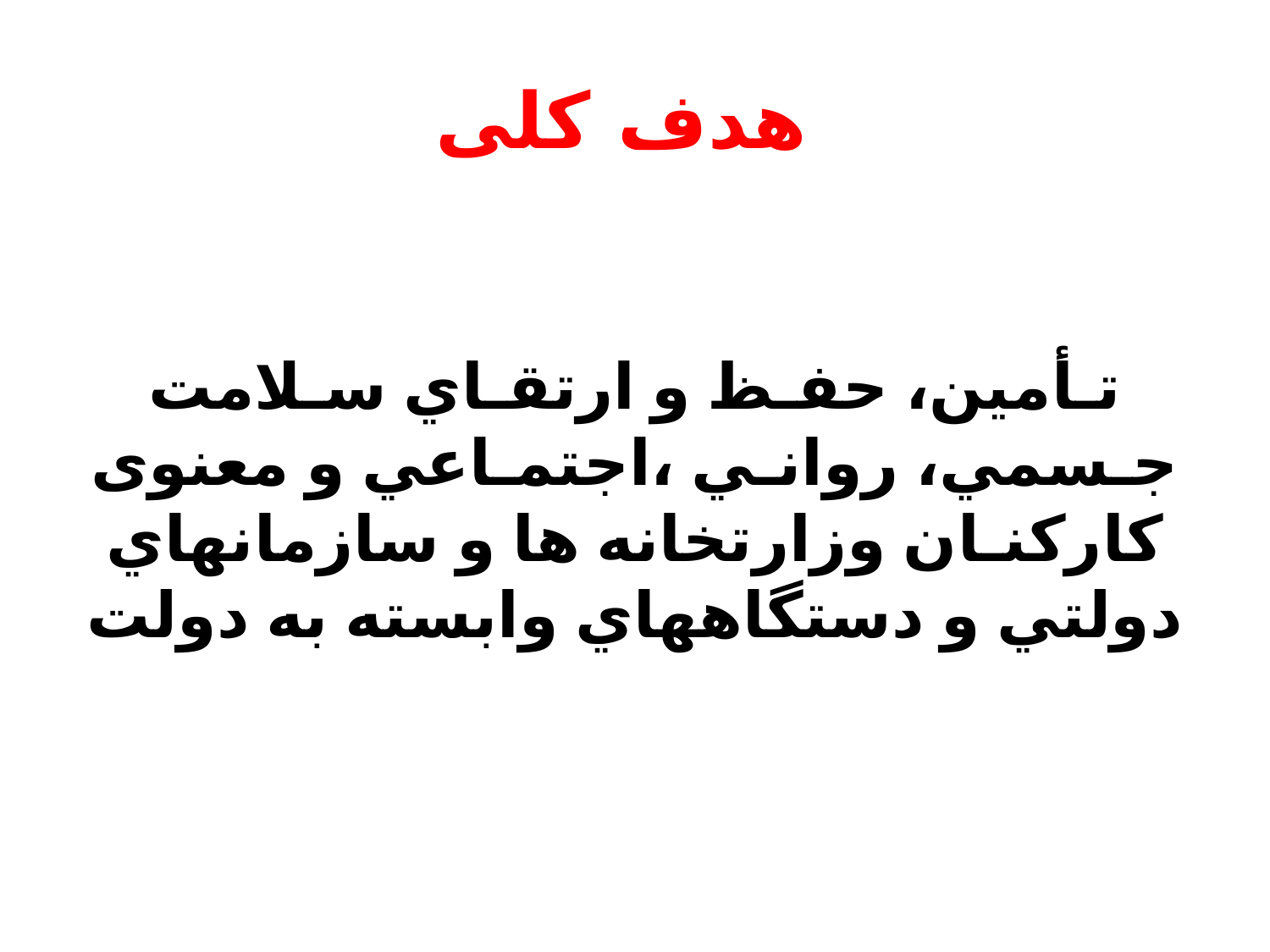

# هدف کلی
تـأمين، حفـظ و ارتقـاي سـلامت جـسمي، روانـي ،اجتمـاعي و معنوی كاركنـان وزارتخانه ها و سازمانهاي دولتي و دستگاههاي وابسته به دولت